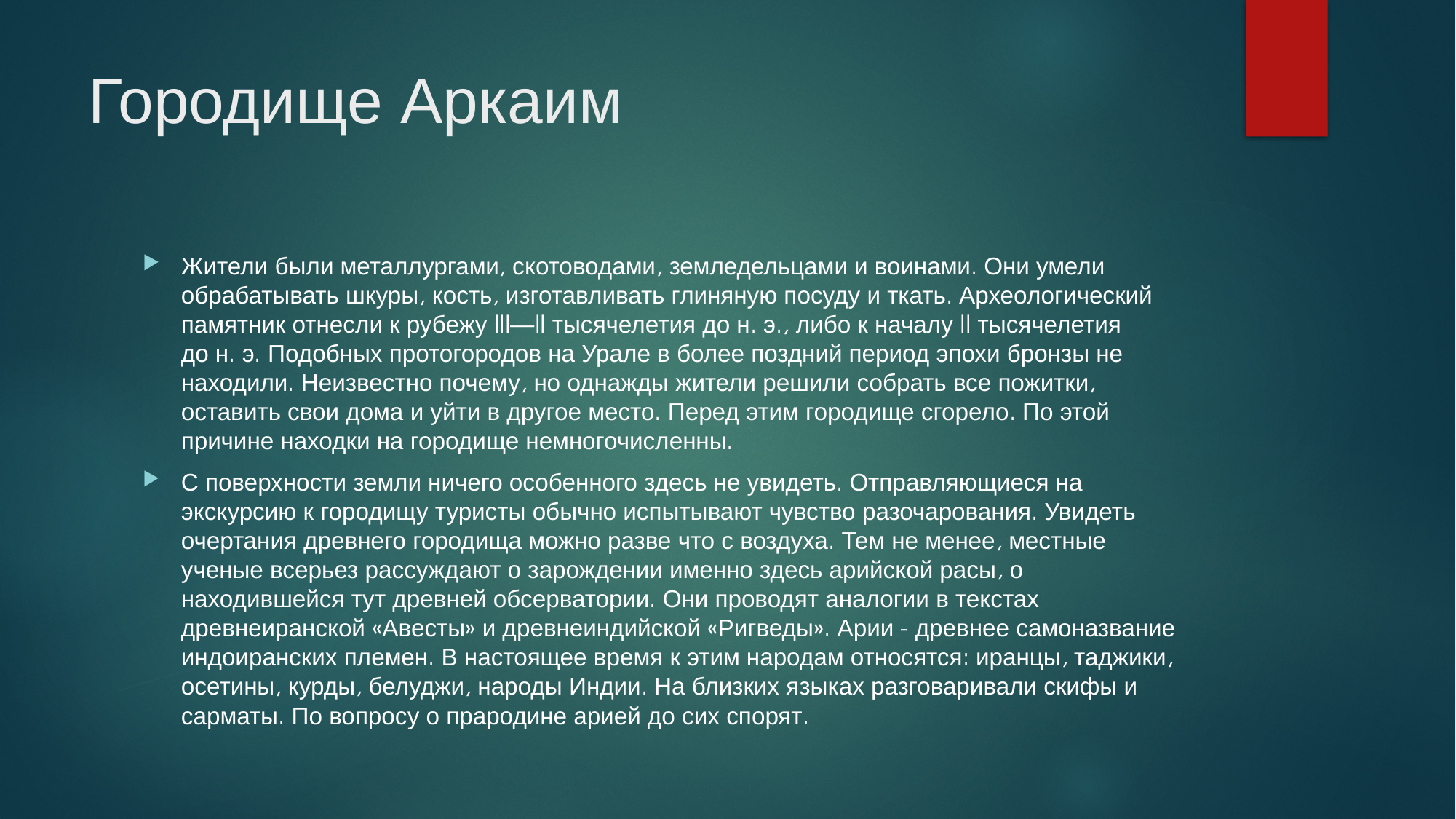

# Городище Аркаим
Жители были металлургами, скотоводами, земледельцами и воинами. Они умели обрабатывать шкуры, кость, изготавливать глиняную посуду и ткать. Археологический памятник отнесли к рубежу III—II тысячелетия до н. э., либо к началу II тысячелетия до н. э. Подобных протогородов на Урале в более поздний период эпохи бронзы не находили. Неизвестно почему, но однажды жители решили собрать все пожитки, оставить свои дома и уйти в другое место. Перед этим городище сгорело. По этой причине находки на городище немногочисленны.
С поверхности земли ничего особенного здесь не увидеть. Отправляющиеся на экскурсию к городищу туристы обычно испытывают чувство разочарования. Увидеть очертания древнего городища можно разве что с воздуха. Тем не менее, местные ученые всерьез рассуждают о зарождении именно здесь арийской расы, о находившейся тут древней обсерватории. Они проводят аналогии в текстах древнеиранской «Авесты» и древнеиндийской «Ригведы». Арии - древнее самоназвание индоиранских племен. В настоящее время к этим народам относятся: иранцы, таджики, осетины, курды, белуджи, народы Индии. На близких языках разговаривали скифы и сарматы. По вопросу о прародине арией до сих спорят.